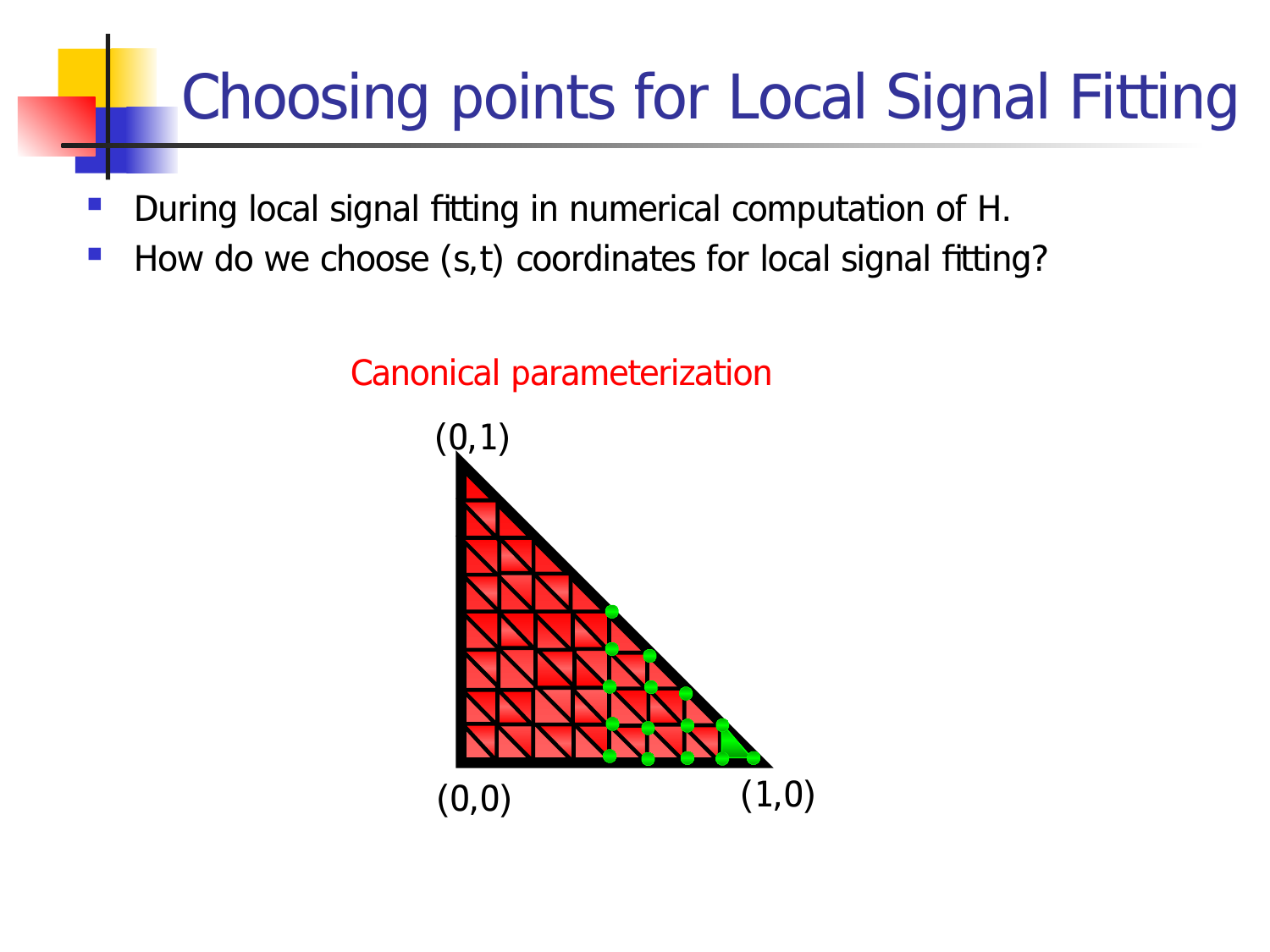

# Choosing points for Local Signal Fitting
During local signal fitting in numerical computation of H.
How do we choose (s,t) coordinates for local signal fitting?

Canonical parameterization
(0,1)

(1,0)
(0,0)